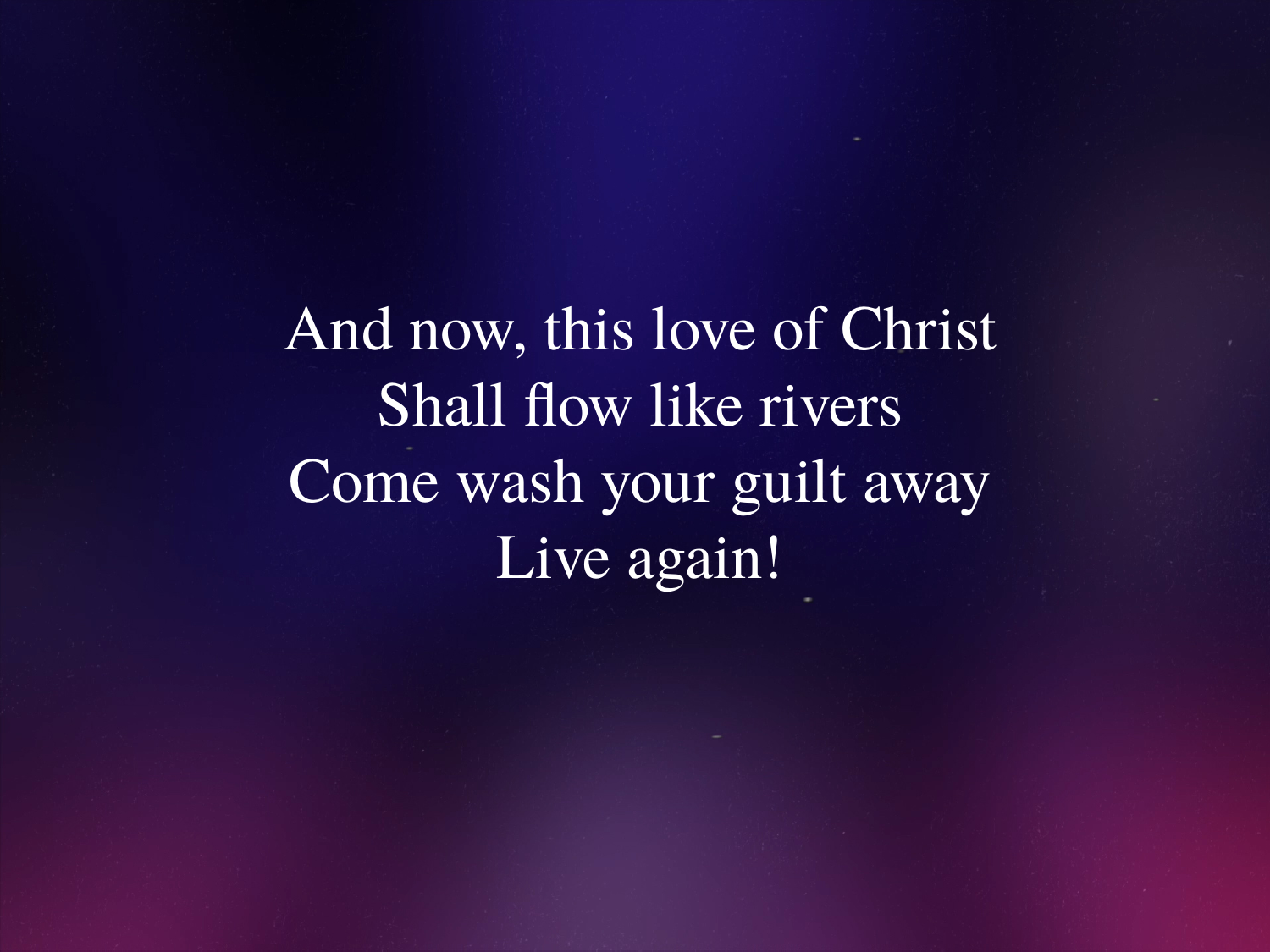

# And now, this love of Christ Shall flow like rivers Come wash your guilt away Live again!